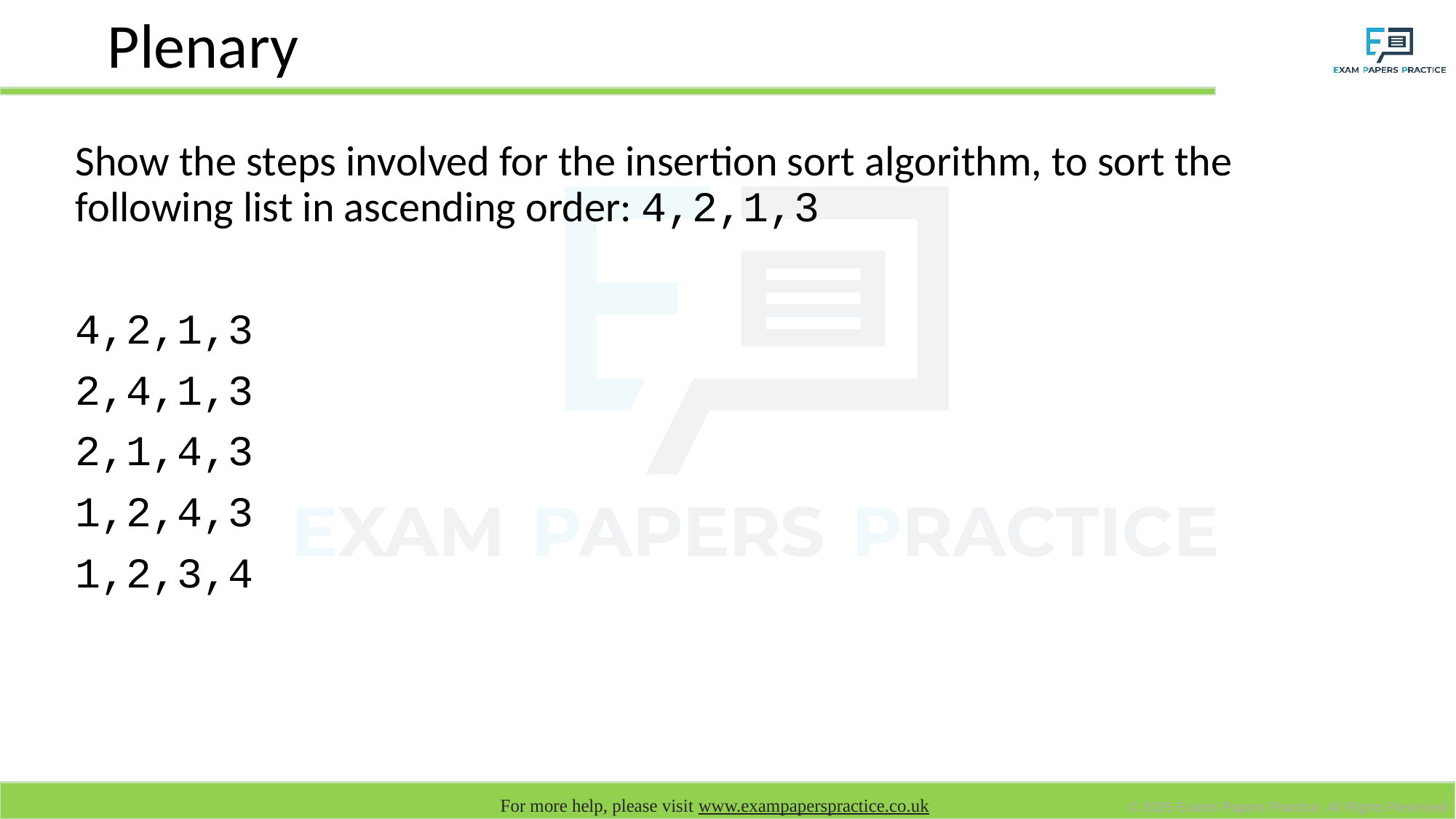

# Plenary
Show the steps involved for the insertion sort algorithm, to sort the following list in ascending order: 4,2,1,3

4,2,1,3
2,4,1,3
2,1,4,3
1,2,4,3
1,2,3,4